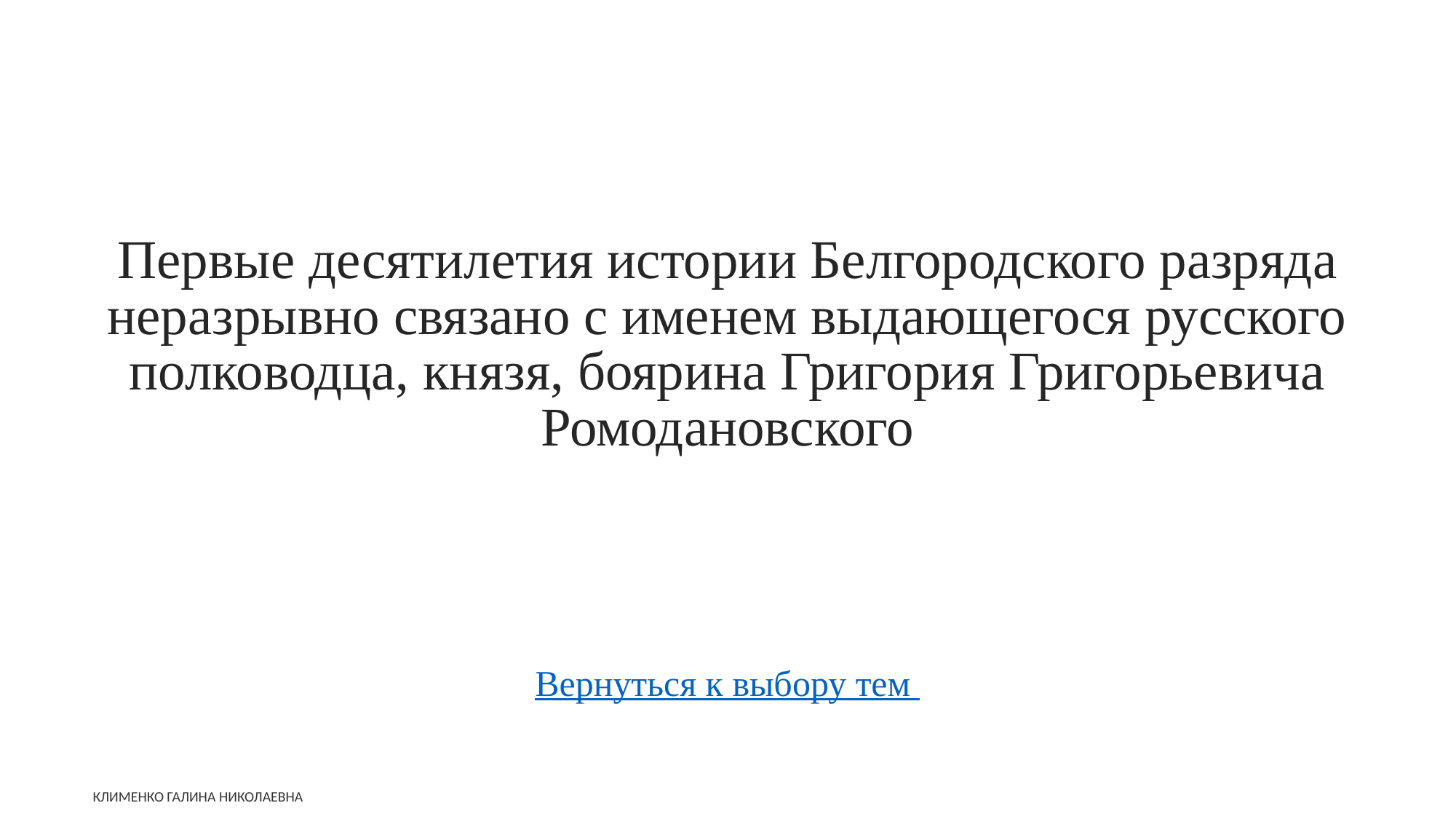

Первые десятилетия истории Белгородского разряда неразрывно связано с именем выдающегося русского полководца, князя, боярина Григория Григорьевича Ромодановского
Вернуться к выбору тем
Клименко Галина Николаевна